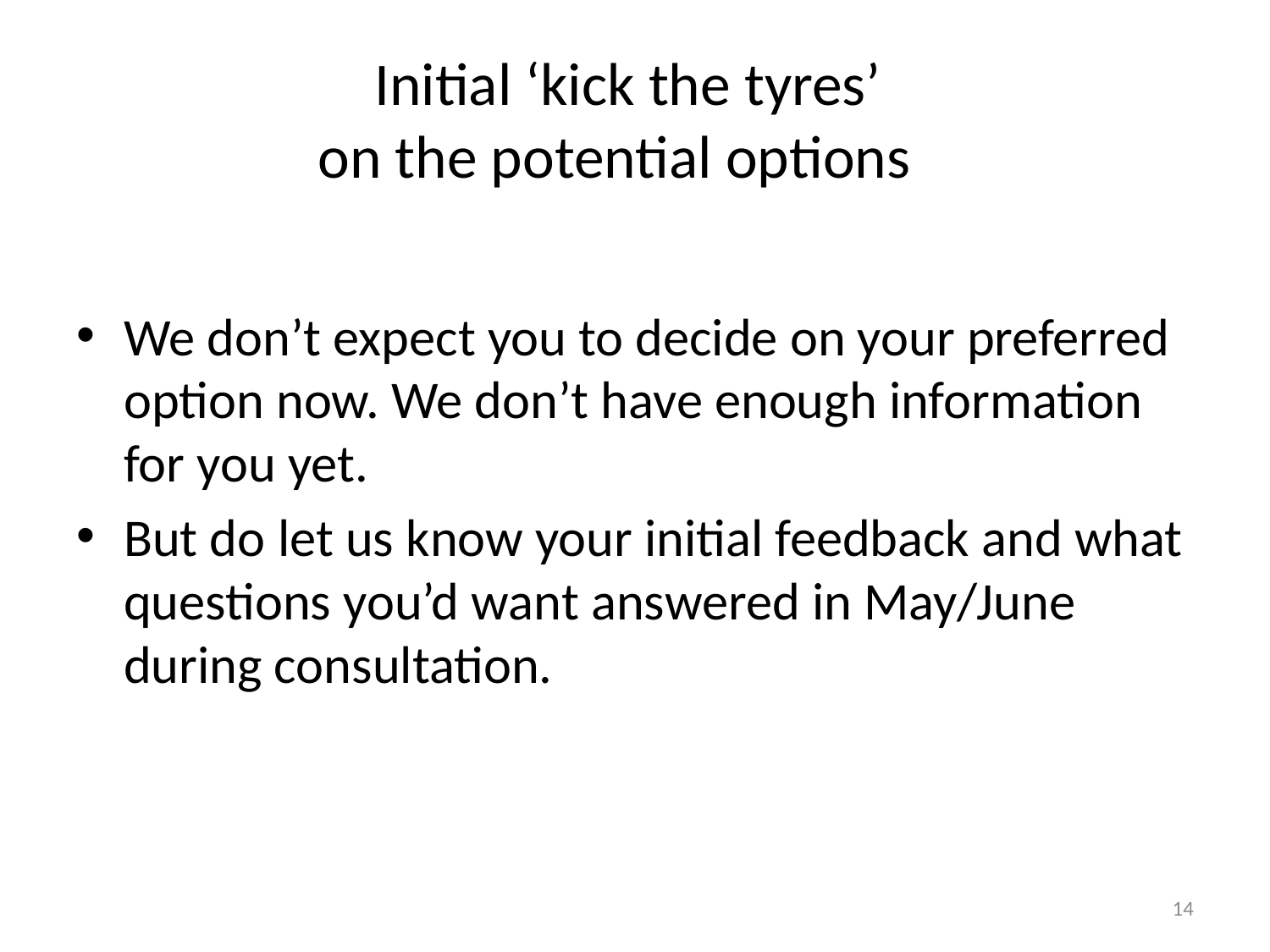

# Initial ‘kick the tyres’ on the potential options

We don’t expect you to decide on your preferred option now. We don’t have enough information for you yet.
But do let us know your initial feedback and what questions you’d want answered in May/June during consultation.
14